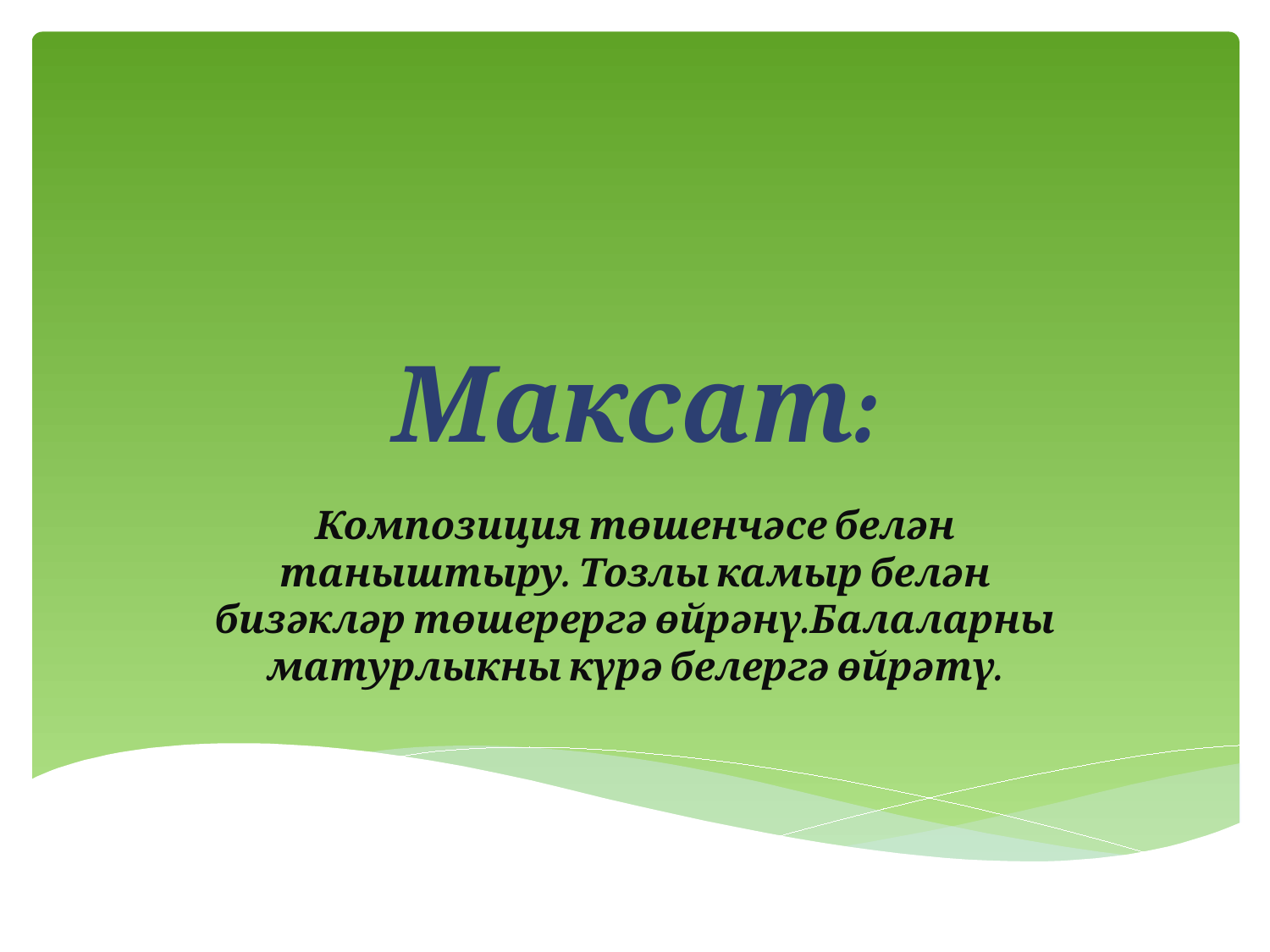

# Максат:
Композиция төшенчәсе белән таныштыру. Тозлы камыр белән бизәкләр төшерергә өйрәнү.Балаларны матурлыкны күрә белергә өйрәтү.